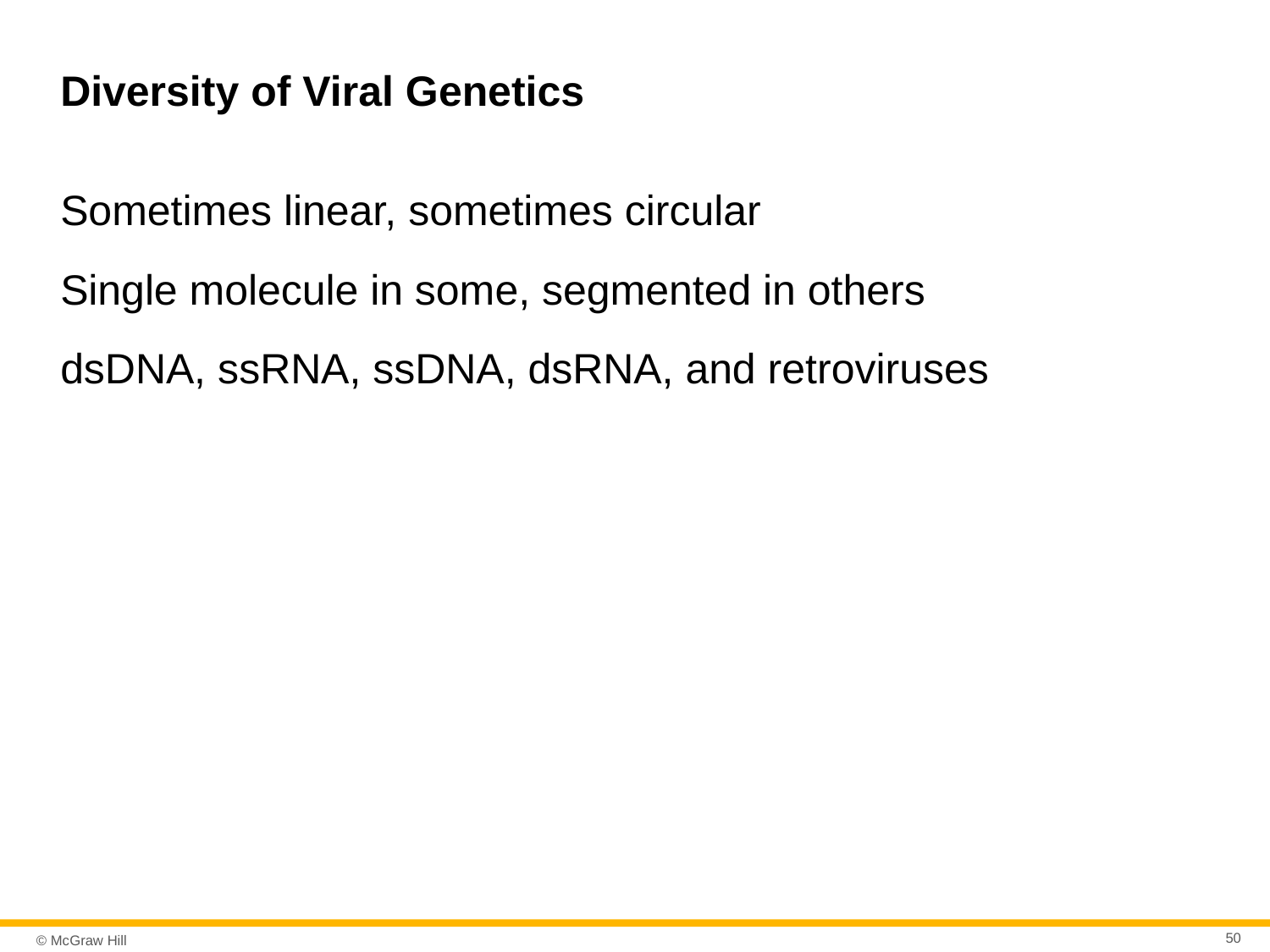

# Diversity of Viral Genetics
Sometimes linear, sometimes circular
Single molecule in some, segmented in others
dsDNA, ssRNA, ssDNA, dsRNA, and retroviruses